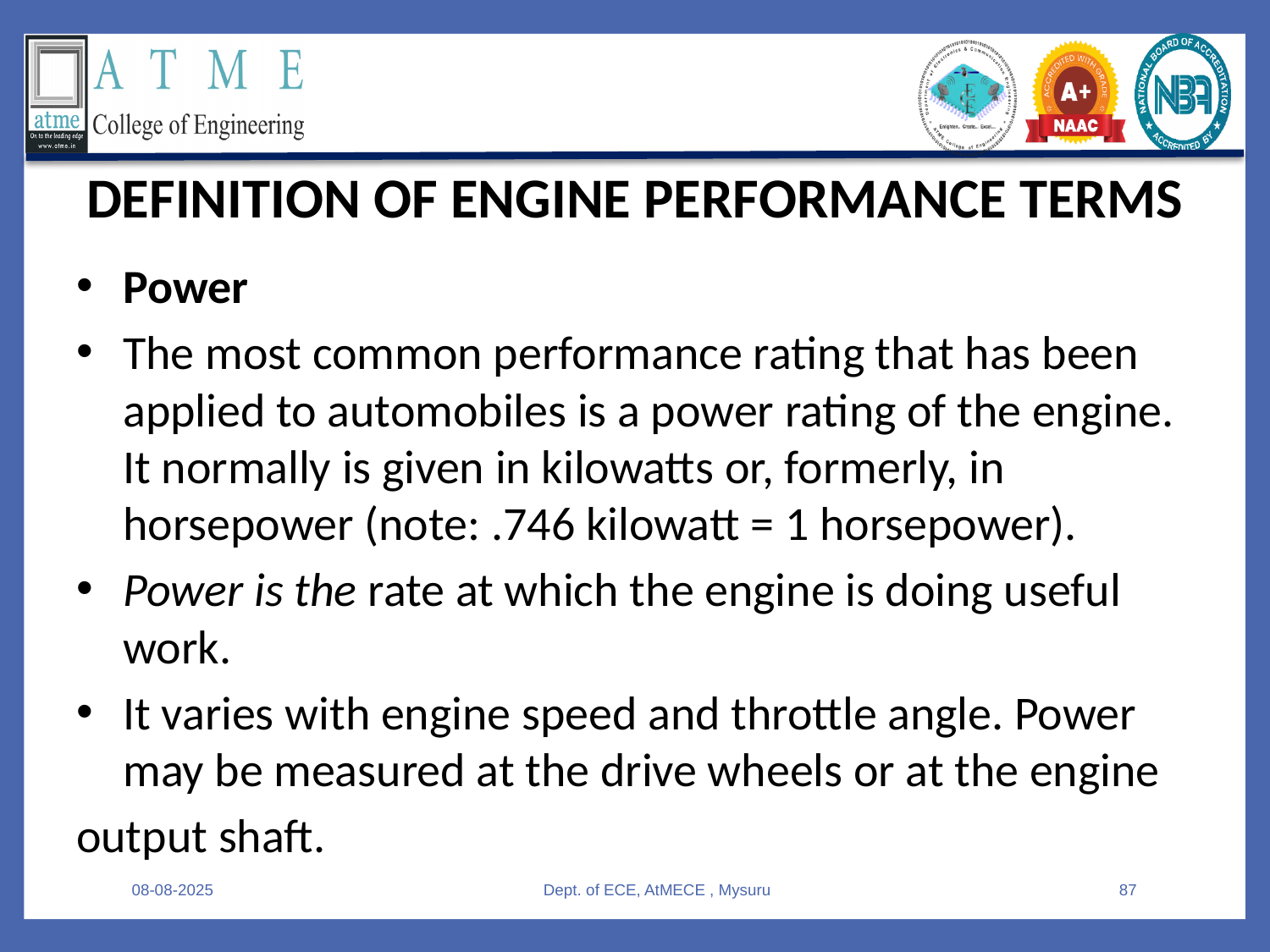

DEFINITION OF ENGINE PERFORMANCE TERMS
Power
The most common performance rating that has been applied to automobiles is a power rating of the engine. It normally is given in kilowatts or, formerly, in horsepower (note: .746 kilowatt = 1 horsepower).
Power is the rate at which the engine is doing useful work.
It varies with engine speed and throttle angle. Power may be measured at the drive wheels or at the engine
output shaft.
08-08-2025
Dept. of ECE, AtMECE , Mysuru
87